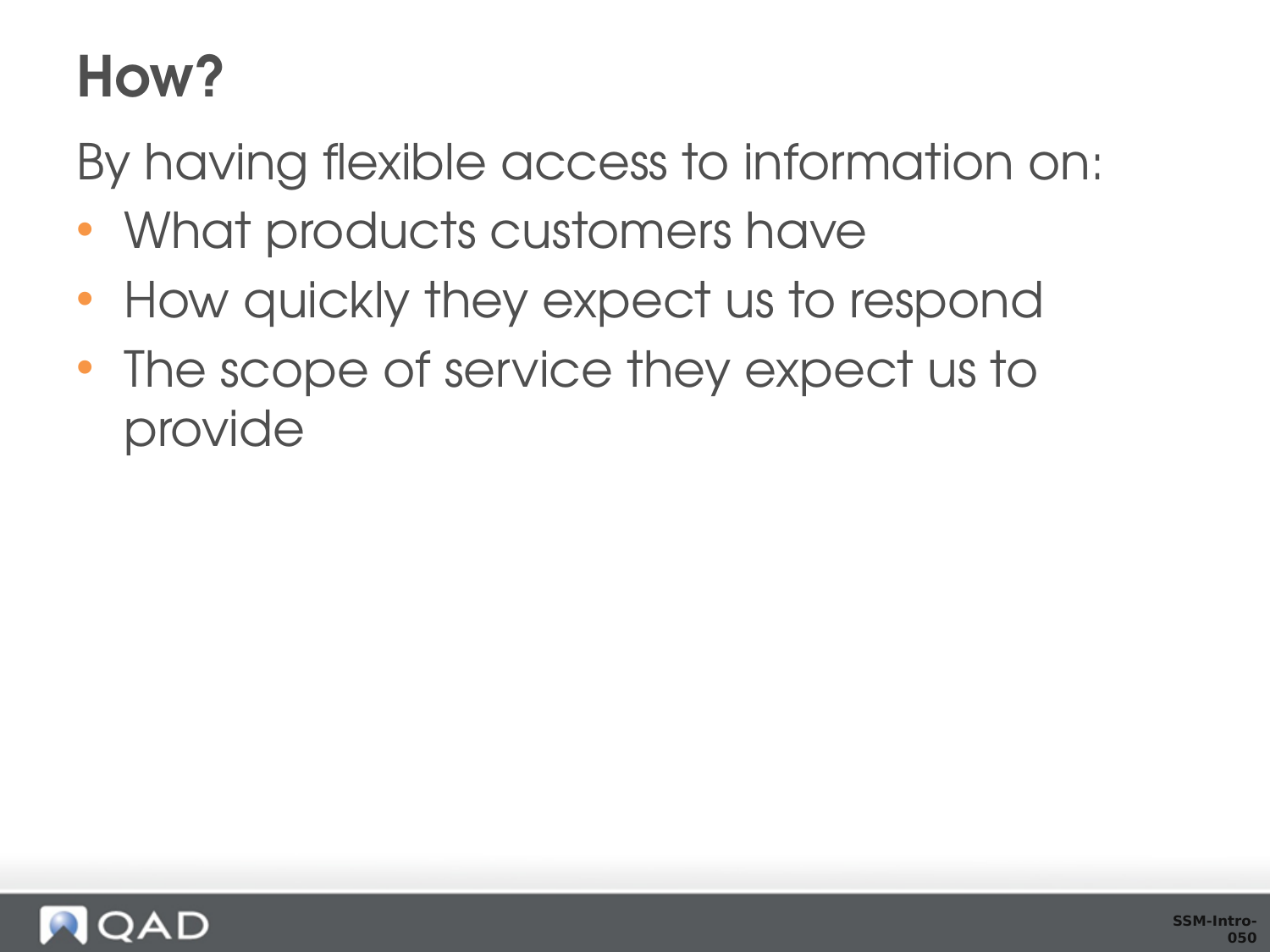

# How?
By having flexible access to information on:
What products customers have
How quickly they expect us to respond
The scope of service they expect us to provide

SSM-Intro-050